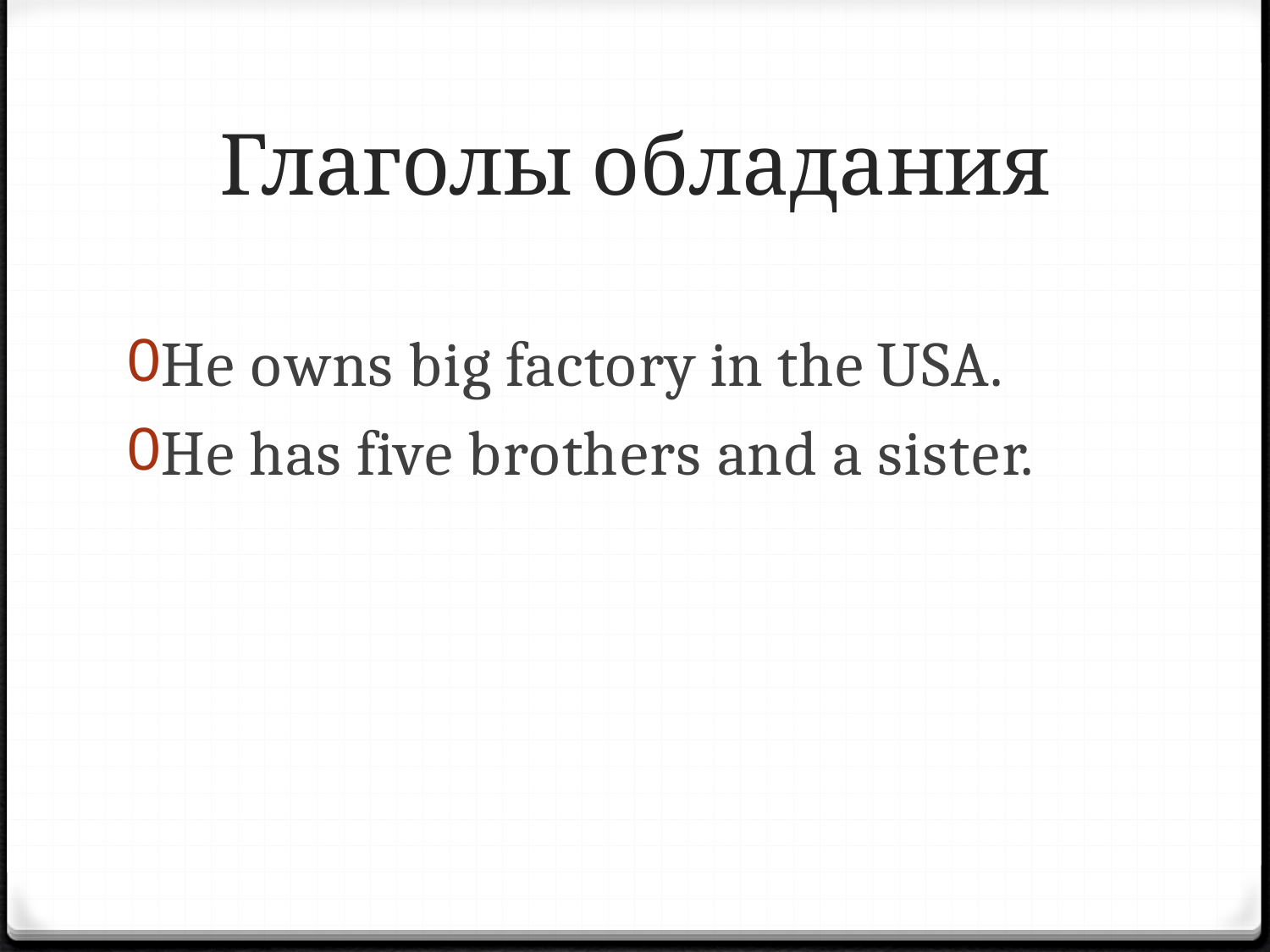

# Глаголы обладания
He owns big factory in the USA.
He has five brothers and a sister.